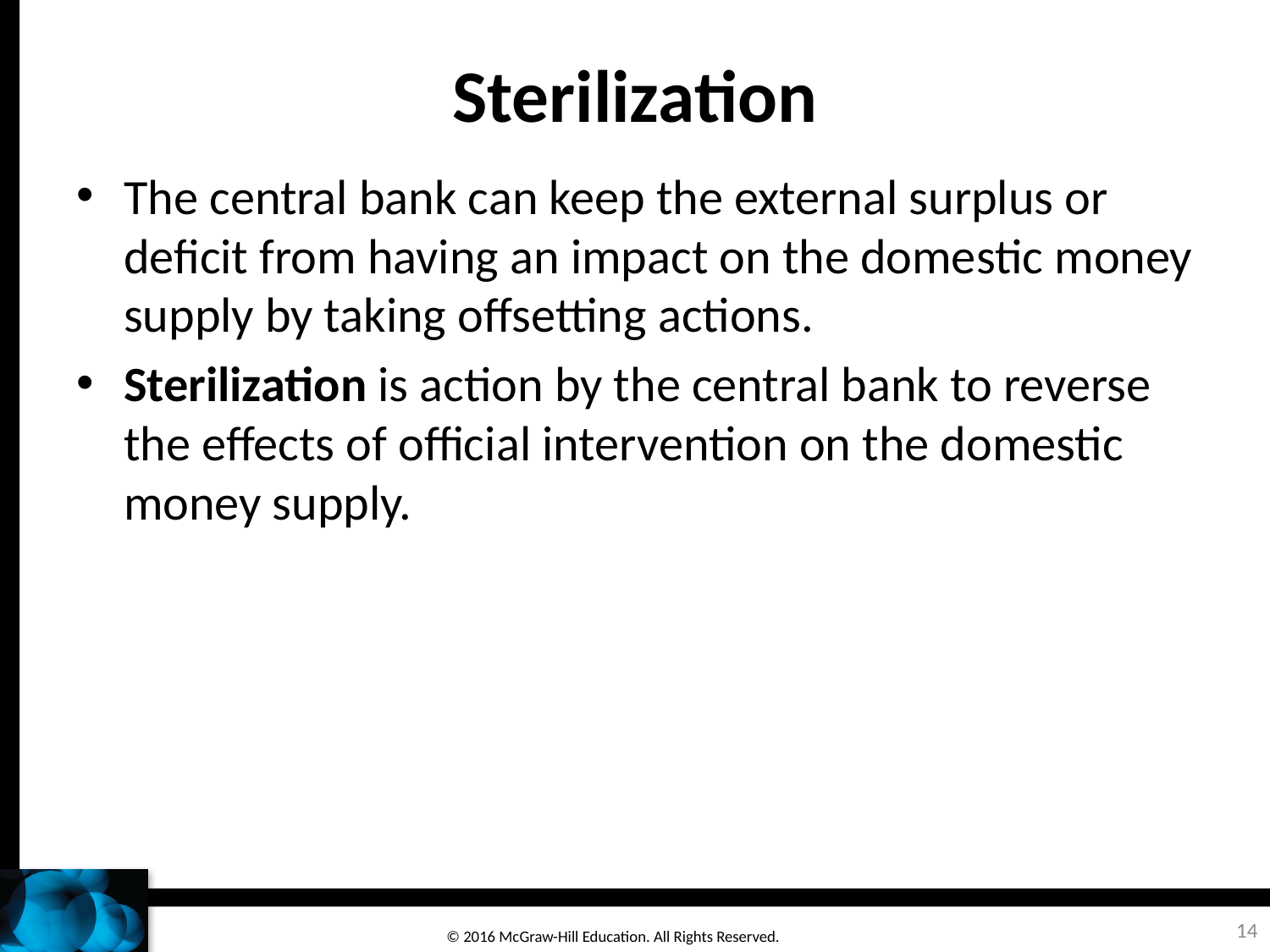

# Sterilization
The central bank can keep the external surplus or deficit from having an impact on the domestic money supply by taking offsetting actions.
Sterilization is action by the central bank to reverse the effects of official intervention on the domestic money supply.
14
© 2016 McGraw-Hill Education. All Rights Reserved.